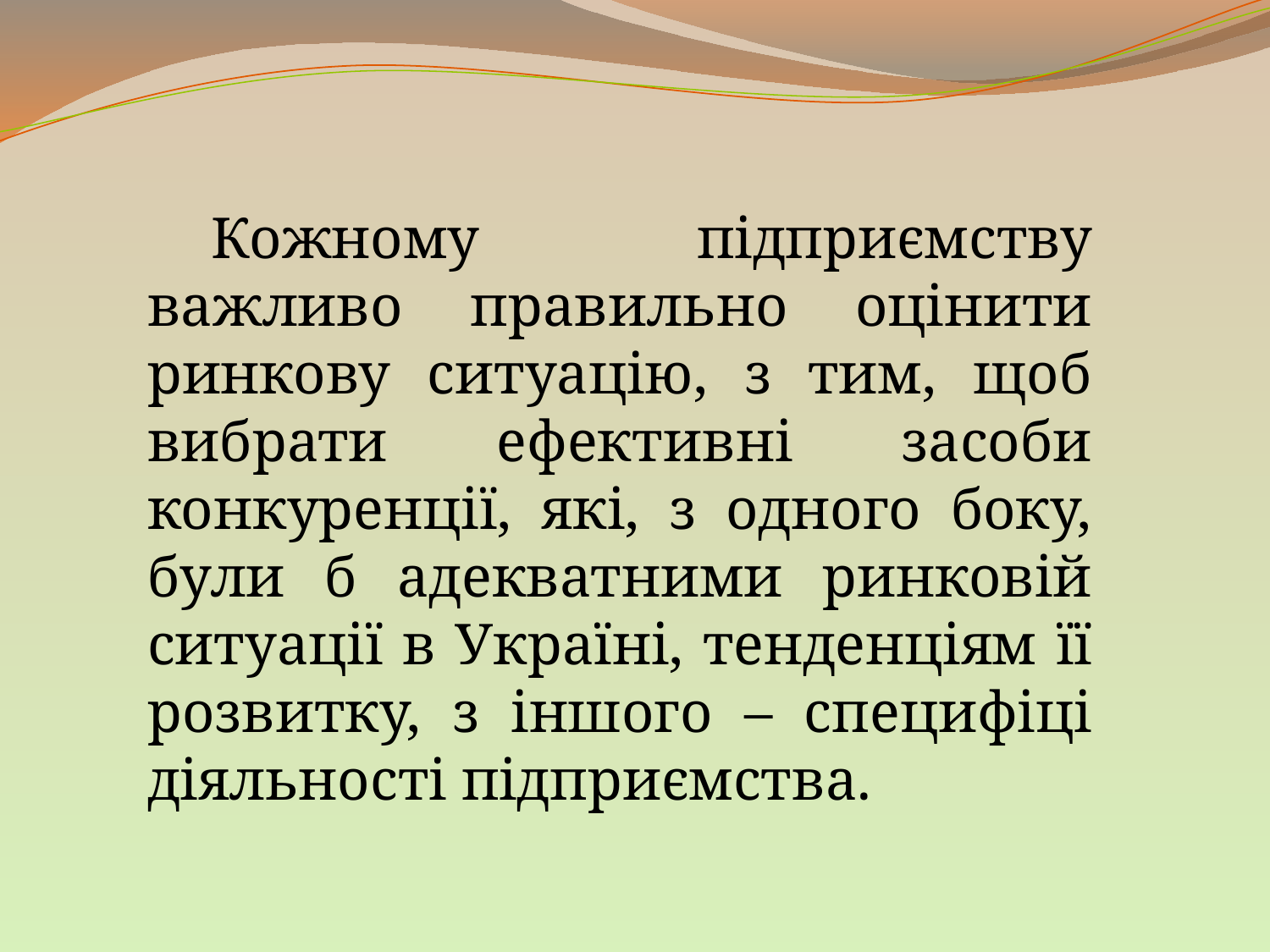

Кожному підприємству важливо правильно оцінити ринкову ситуацію, з тим, щоб вибрати ефективні засоби конкуренції, які, з одного боку, були б адекватними ринковій ситуації в Україні, тенденціям її розвитку, з іншого – специфіці діяльності підприємства.